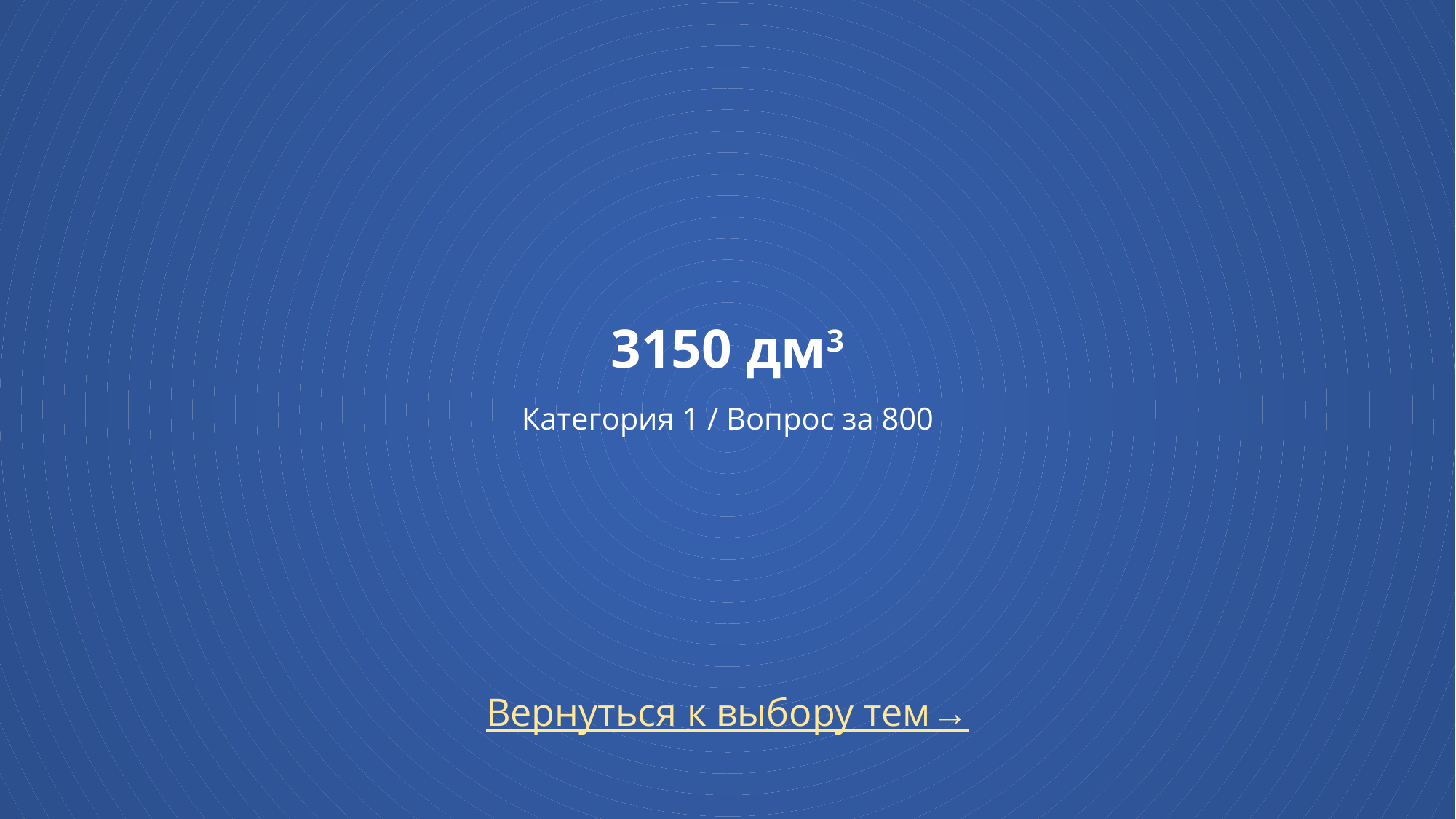

# 3150 дм3 Категория 1 / Вопрос за 800
Вернуться к выбору тем→